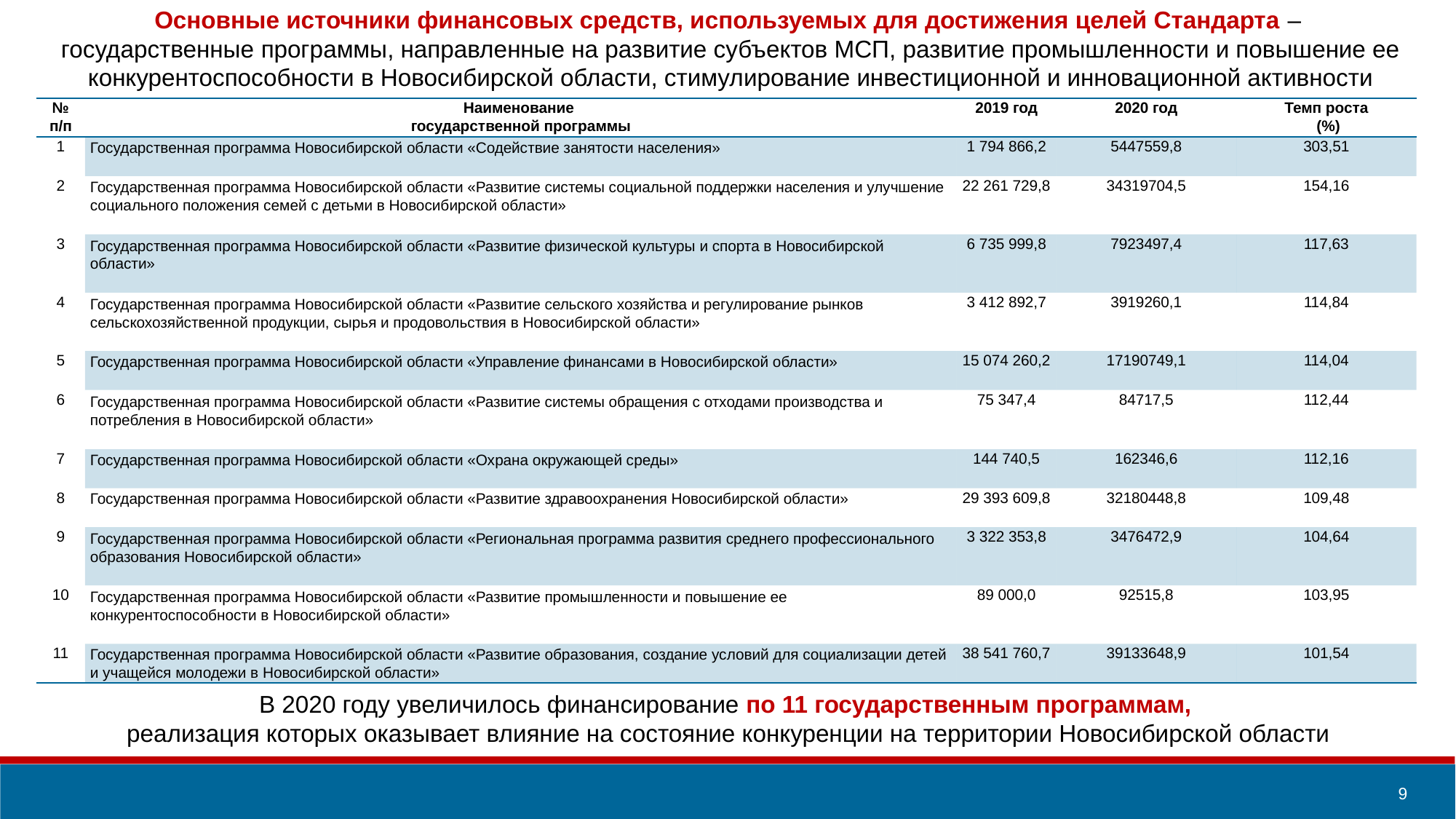

Основные источники финансовых средств, используемых для достижения целей Стандарта –
государственные программы, направленные на развитие субъектов МСП, развитие промышленности и повышение ее конкурентоспособности в Новосибирской области, стимулирование инвестиционной и инновационной активности
| № п/п | Наименование государственной программы | 2019 год | 2020 год | Темп роста  (%) |
| --- | --- | --- | --- | --- |
| 1 | Государственная программа Новосибирской области «Содействие занятости населения» | 1 794 866,2 | 5447559,8 | 303,51 |
| 2 | Государственная программа Новосибирской области «Развитие системы социальной поддержки населения и улучшение социального положения семей с детьми в Новосибирской области» | 22 261 729,8 | 34319704,5 | 154,16 |
| 3 | Государственная программа Новосибирской области «Развитие физической культуры и спорта в Новосибирской области» | 6 735 999,8 | 7923497,4 | 117,63 |
| 4 | Государственная программа Новосибирской области «Развитие сельского хозяйства и регулирование рынков сельскохозяйственной продукции, сырья и продовольствия в Новосибирской области» | 3 412 892,7 | 3919260,1 | 114,84 |
| 5 | Государственная программа Новосибирской области «Управление финансами в Новосибирской области» | 15 074 260,2 | 17190749,1 | 114,04 |
| 6 | Государственная программа Новосибирской области «Развитие системы обращения с отходами производства и потребления в Новосибирской области» | 75 347,4 | 84717,5 | 112,44 |
| 7 | Государственная программа Новосибирской области «Охрана окружающей среды» | 144 740,5 | 162346,6 | 112,16 |
| 8 | Государственная программа Новосибирской области «Развитие здравоохранения Новосибирской области» | 29 393 609,8 | 32180448,8 | 109,48 |
| 9 | Государственная программа Новосибирской области «Региональная программа развития среднего профессионального образования Новосибирской области» | 3 322 353,8 | 3476472,9 | 104,64 |
| 10 | Государственная программа Новосибирской области «Развитие промышленности и повышение ее конкурентоспособности в Новосибирской области» | 89 000,0 | 92515,8 | 103,95 |
| 11 | Государственная программа Новосибирской области «Развитие образования, создание условий для социализации детей и учащейся молодежи в Новосибирской области» | 38 541 760,7 | 39133648,9 | 101,54 |
В 2020 году увеличилось финансирование по 11 государственным программам,
реализация которых оказывает влияние на состояние конкуренции на территории Новосибирской области
9